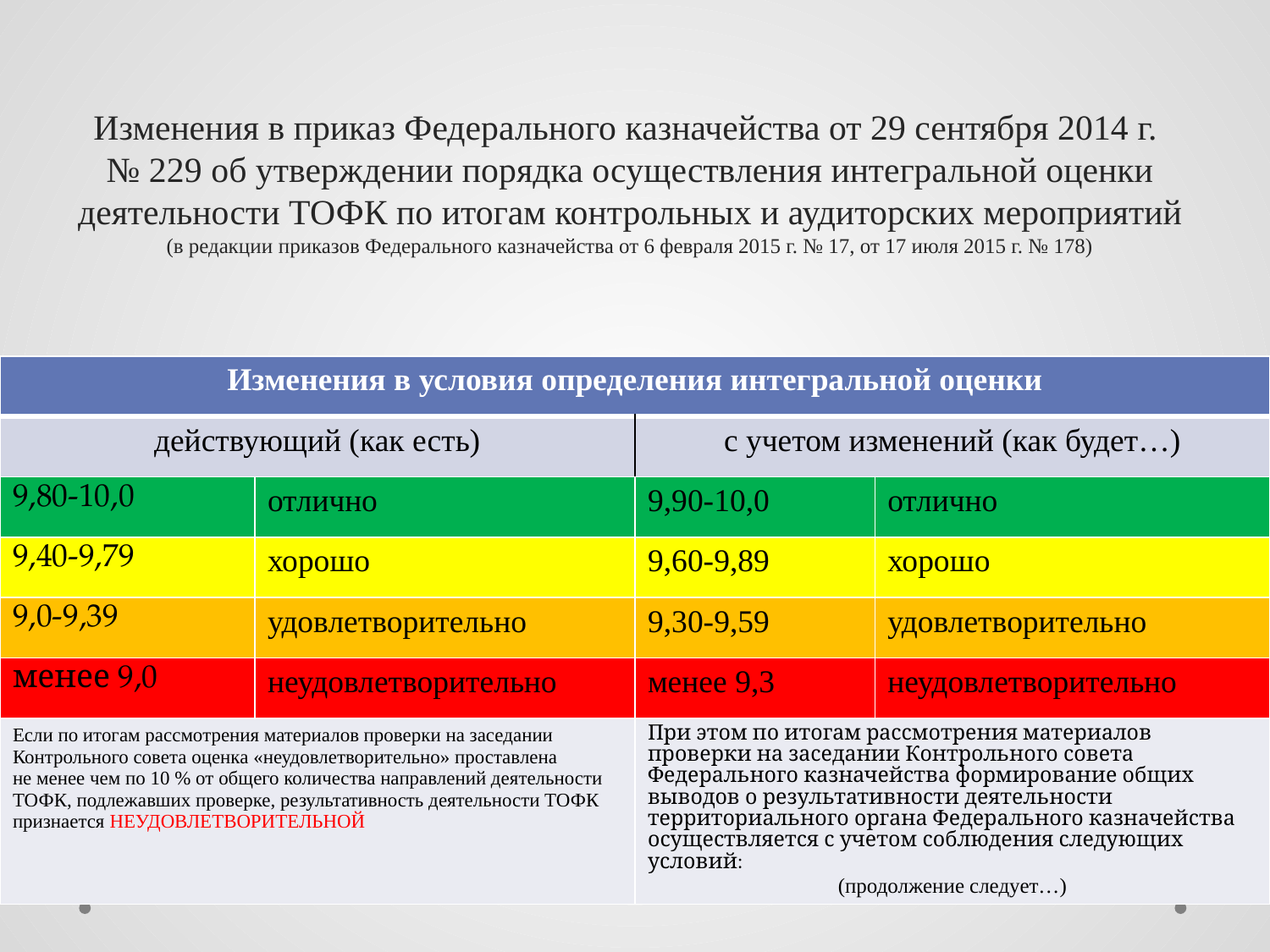

# Изменения в приказ Федерального казначейства от 29 сентября 2014 г. № 229 об утверждении порядка осуществления интегральной оценки деятельности ТОФК по итогам контрольных и аудиторских мероприятий (в редакции приказов Федерального казначейства от 6 февраля 2015 г. № 17, от 17 июля 2015 г. № 178)
| Изменения в условия определения интегральной оценки |  |  |  |
| --- | --- | --- | --- |
| действующий (как есть) |  | с учетом изменений (как будет…) |  |
| 9,80-10,0 | отлично | 9,90-10,0 | отлично |
| 9,40-9,79 | хорошо | 9,60-9,89 | хорошо |
| 9,0-9,39 | удовлетворительно | 9,30-9,59 | удовлетворительно |
| менее 9,0 | неудовлетворительно | менее 9,3 | неудовлетворительно |
| Если по итогам рассмотрения материалов проверки на заседании Контрольного совета оценка «неудовлетворительно» проставлена не менее чем по 10 % от общего количества направлений деятельности ТОФК, подлежавших проверке, результативность деятельности ТОФК признается НЕУДОВЛЕТВОРИТЕЛЬНОЙ |  | При этом по итогам рассмотрения материалов проверки на заседании Контрольного совета Федерального казначейства формирование общих выводов о результативности деятельности территориального органа Федерального казначейства осуществляется с учетом соблюдения следующих условий: (продолжение следует…) |  |